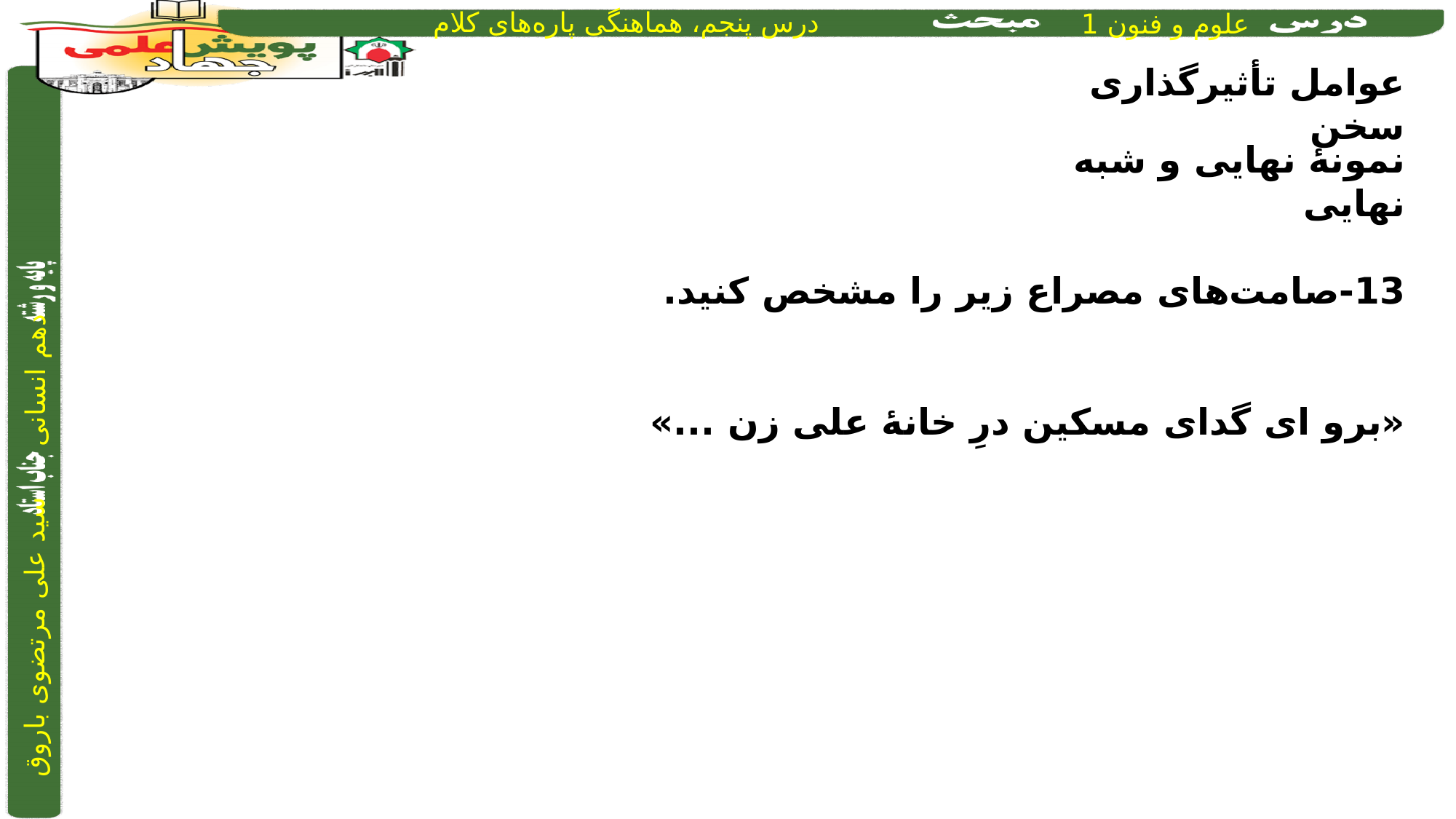

عوامل تأثیرگذاری سخن

13-صامت‌های مصراع زیر را مشخص کنید.
«برو ای گدای مسکین درِ خانۀ علی زن ...»
نمونۀ نهایی و شبه نهایی